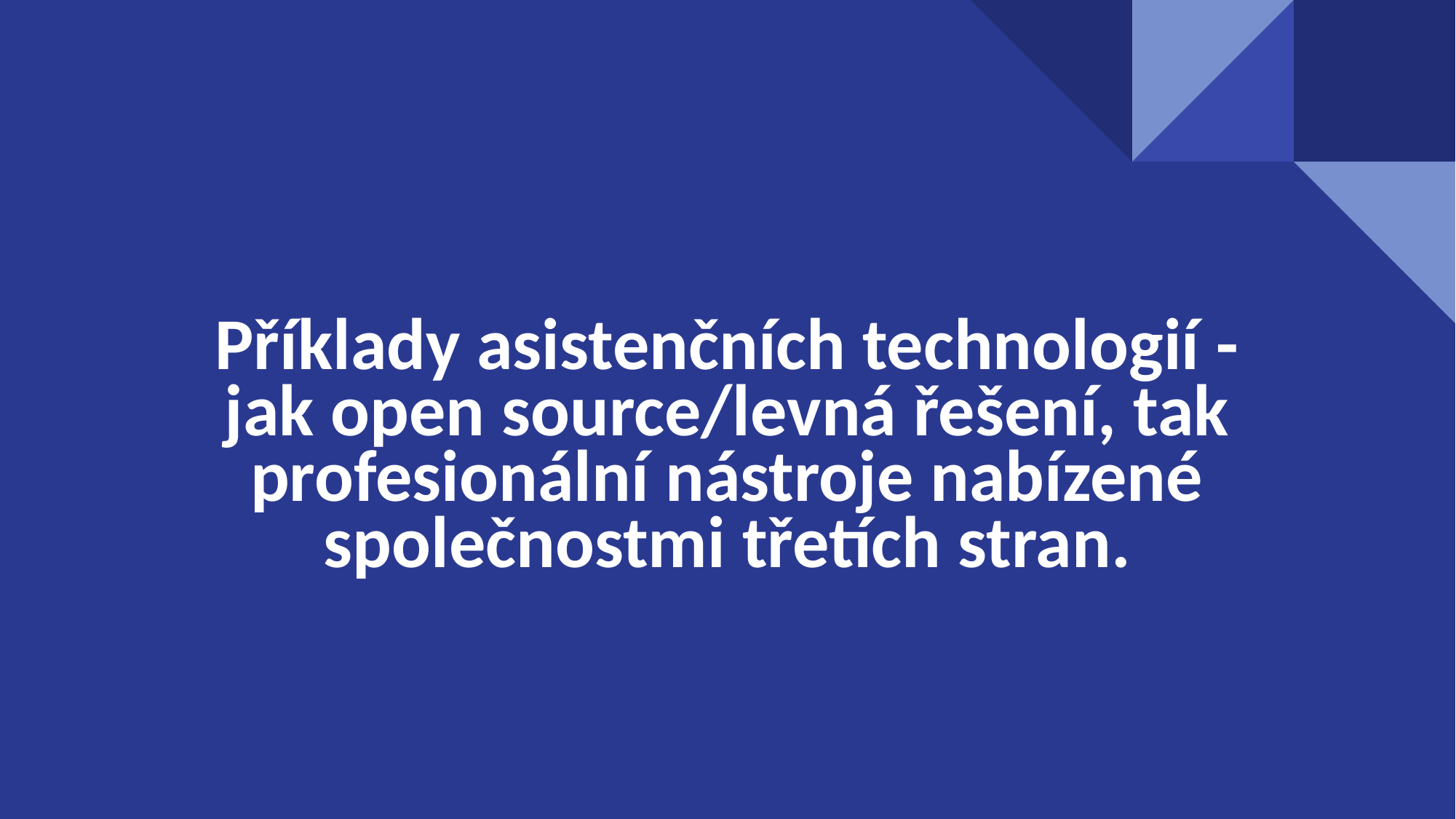

# Příklady asistenčních technologií - jak open source/levná řešení, tak profesionální nástroje nabízené společnostmi třetích stran.